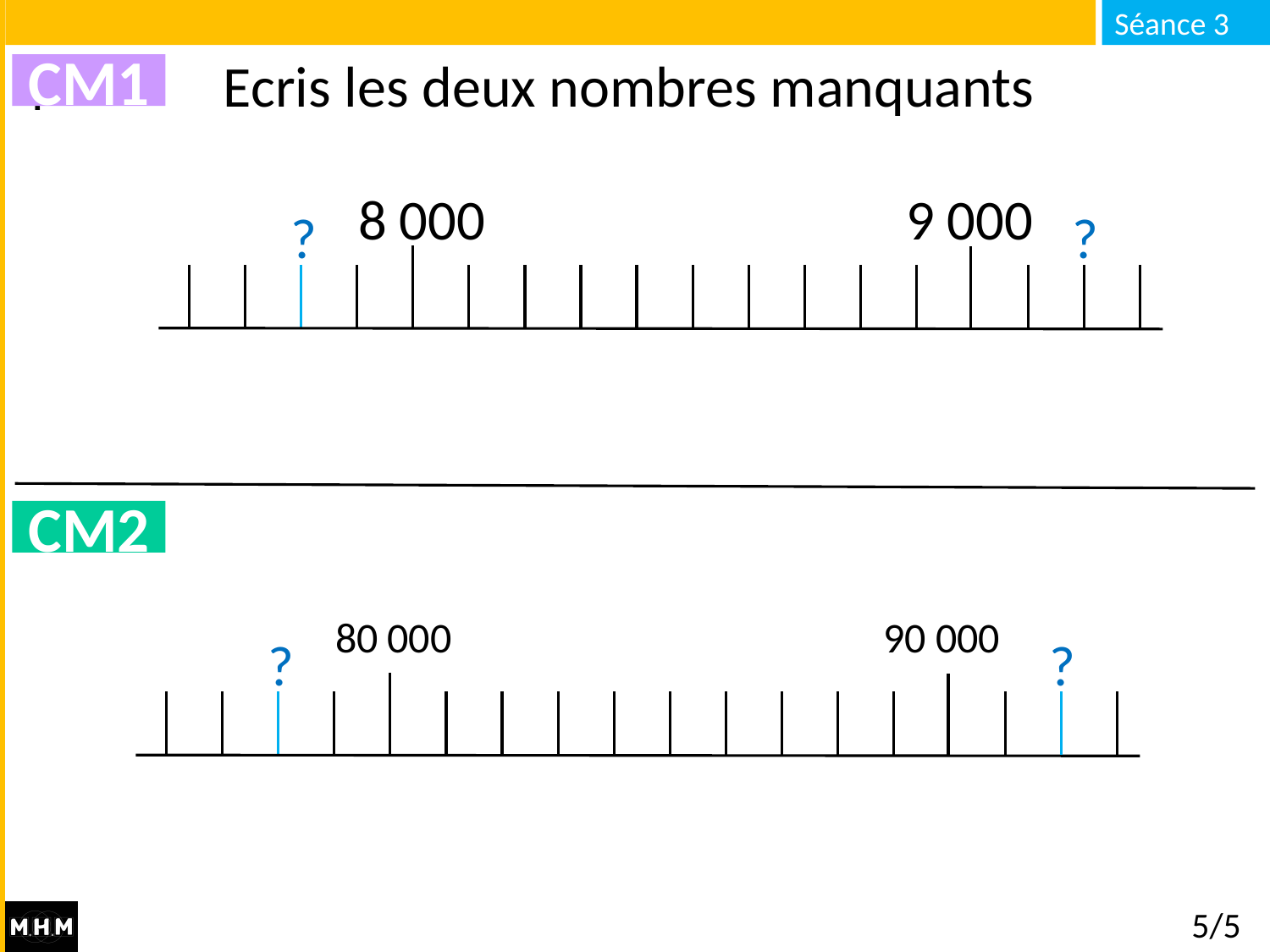

# Ecris les deux nombres manquants
CM1
8 000
9 000
?
?
CM2
80 000
90 000
?
?
5/5